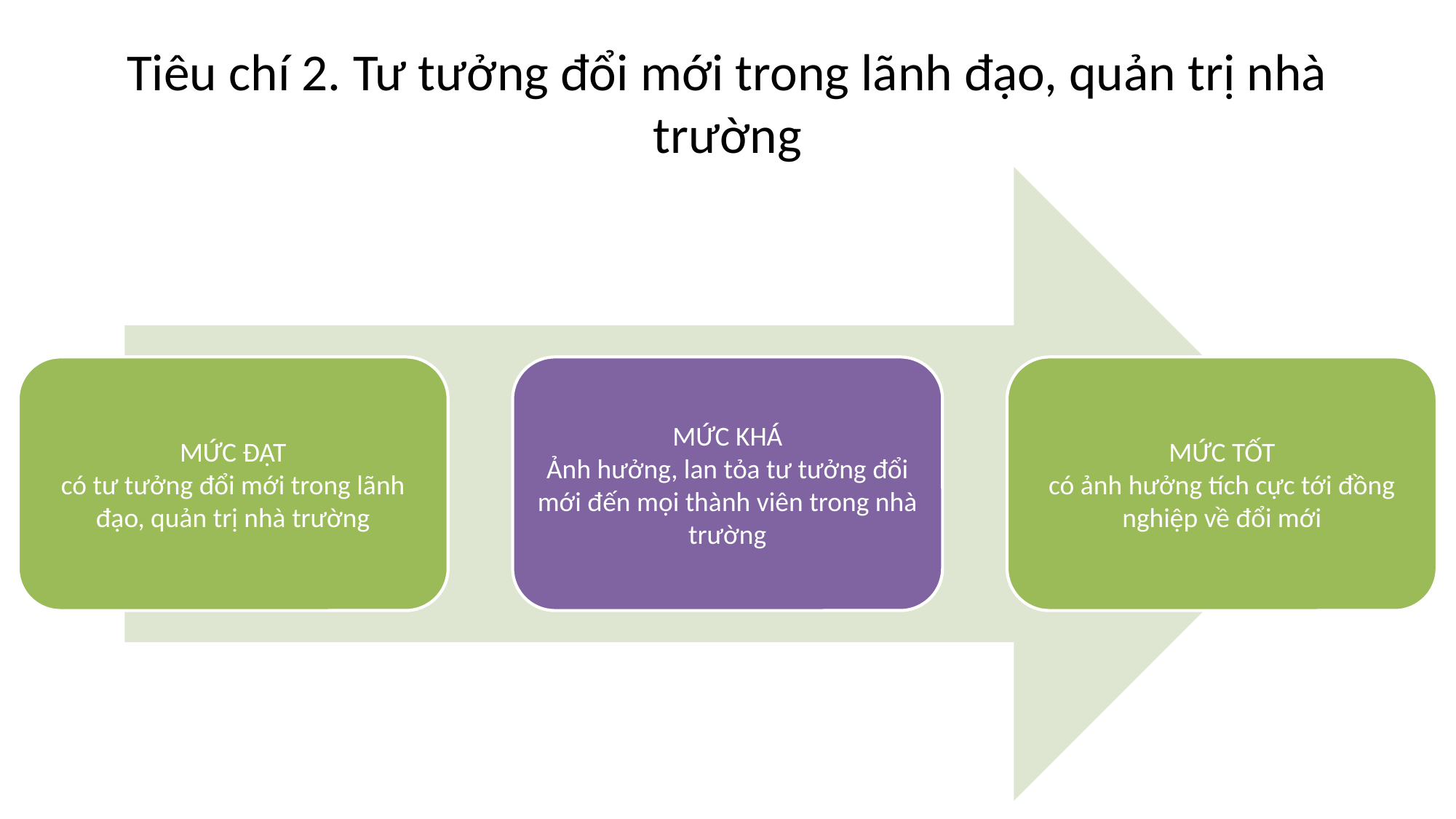

# Tiêu chí 2. Tư tưởng đổi mới trong lãnh đạo, quản trị nhà trường
MỨC ĐẠT
có tư tưởng đổi mới trong lãnh đạo, quản trị nhà trường
MỨC KHÁ
Ảnh hưởng, lan tỏa tư tưởng đổi mới đến mọi thành viên trong nhà trường
MỨC TỐT
có ảnh hưởng tích cực tới đồng nghiệp về đổi mới